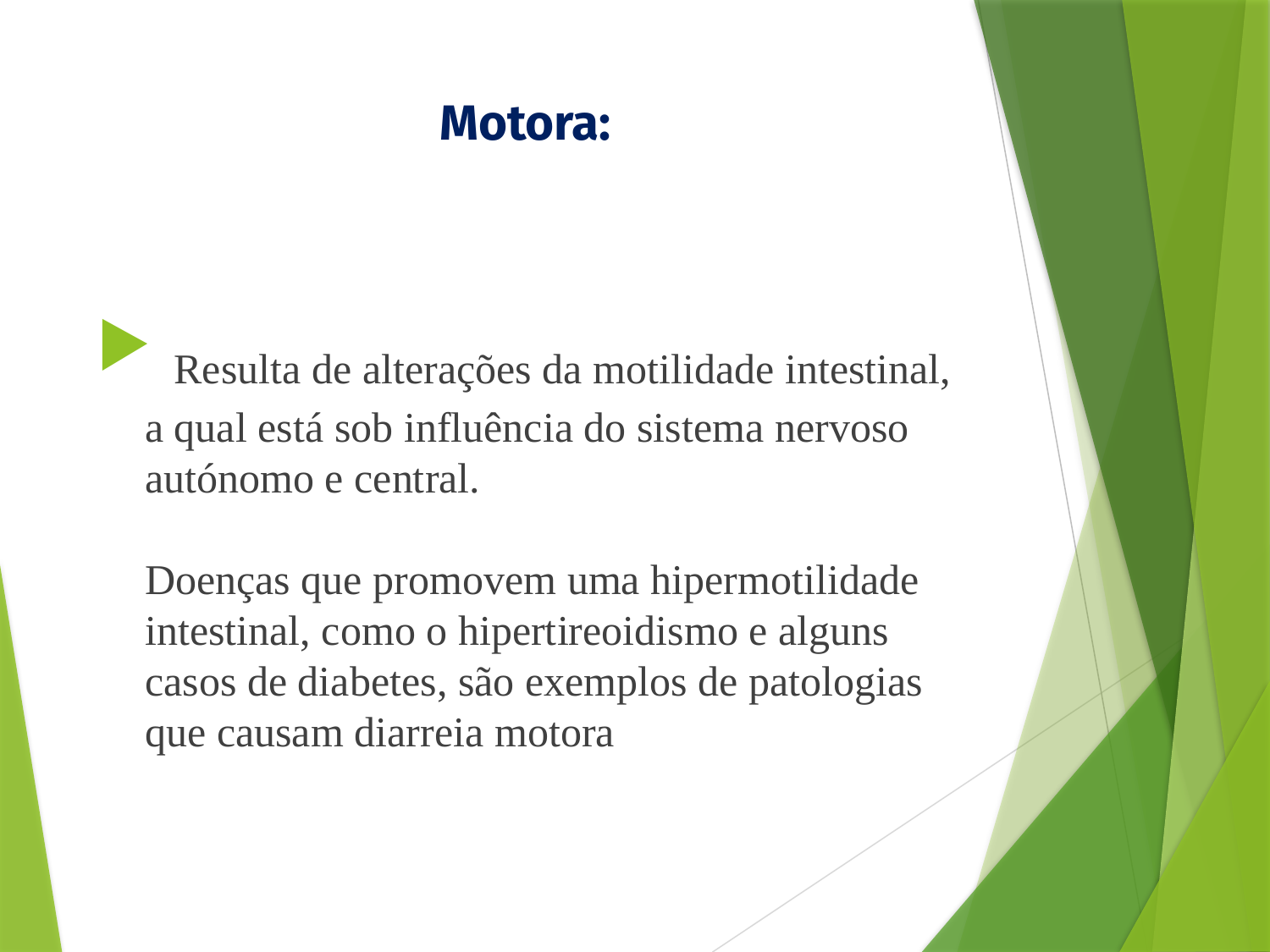

# Motora:
 Resulta de alterações da motilidade intestinal, a qual está sob influência do sistema nervoso autónomo e central.
Doenças que promovem uma hipermotilidade intestinal, como o hipertireoidismo e alguns casos de diabetes, são exemplos de patologias que causam diarreia motora